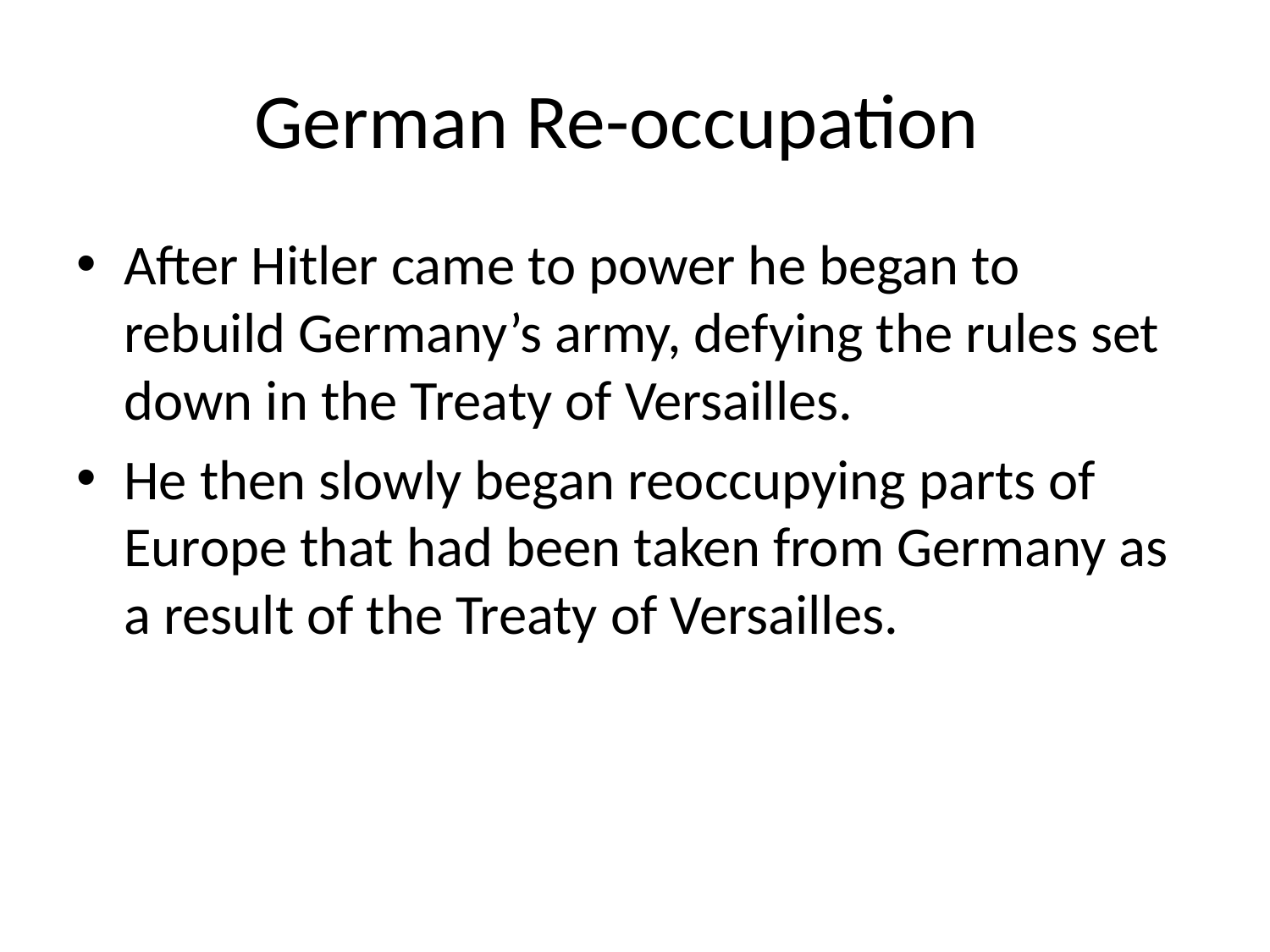

# German Re-occupation
After Hitler came to power he began to rebuild Germany’s army, defying the rules set down in the Treaty of Versailles.
He then slowly began reoccupying parts of Europe that had been taken from Germany as a result of the Treaty of Versailles.